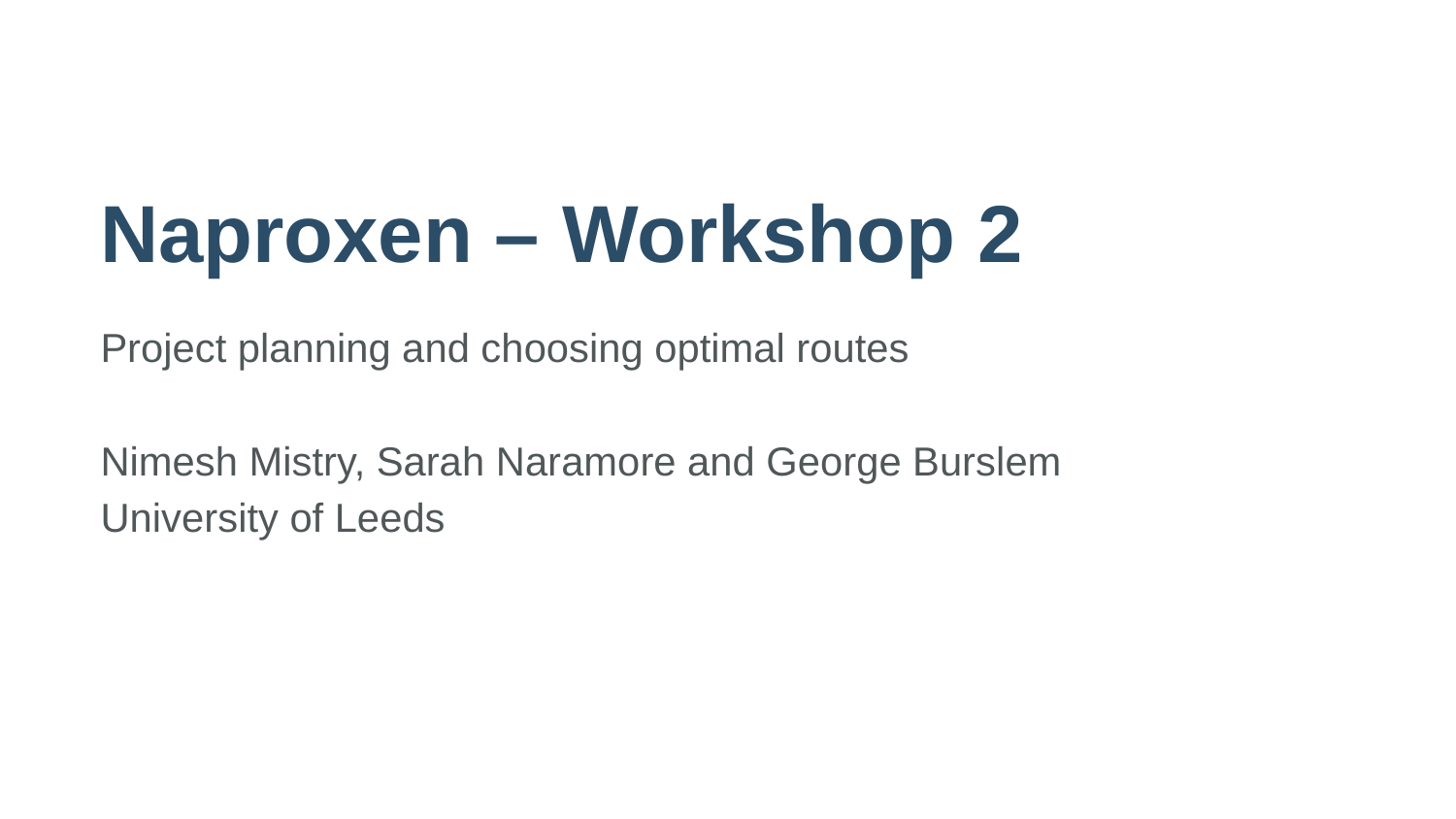

# Naproxen – Workshop 2
Project planning and choosing optimal routes

Nimesh Mistry, Sarah Naramore and George Burslem
University of Leeds